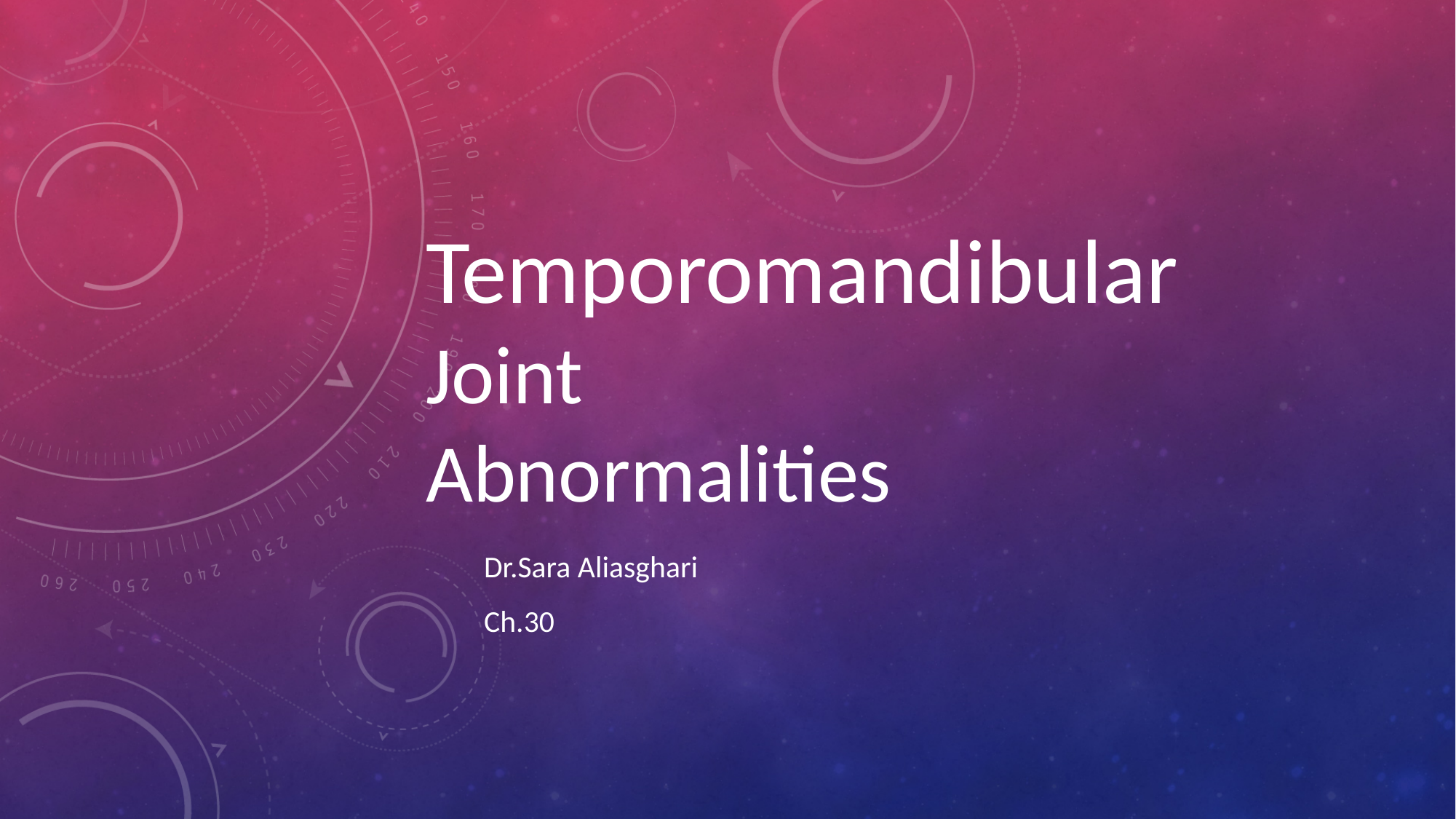

# Temporomandibular Joint Abnormalities
Dr.Sara Aliasghari
Ch.30